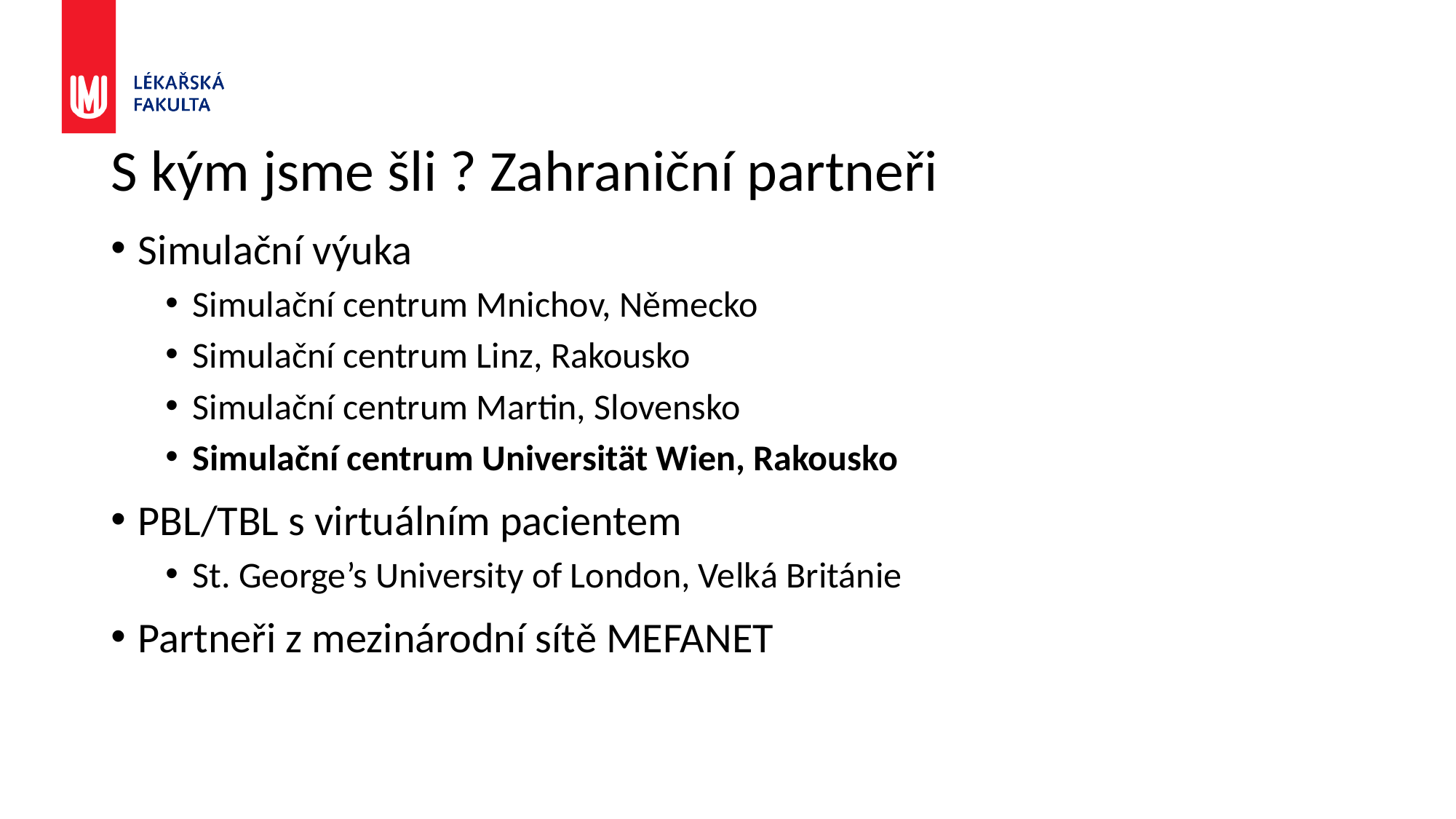

# S kým jsme šli ? Zahraniční partneři
Simulační výuka
Simulační centrum Mnichov, Německo
Simulační centrum Linz, Rakousko
Simulační centrum Martin, Slovensko
Simulační centrum Universität Wien, Rakousko
PBL/TBL s virtuálním pacientem
St. George’s University of London, Velká Británie
Partneři z mezinárodní sítě MEFANET